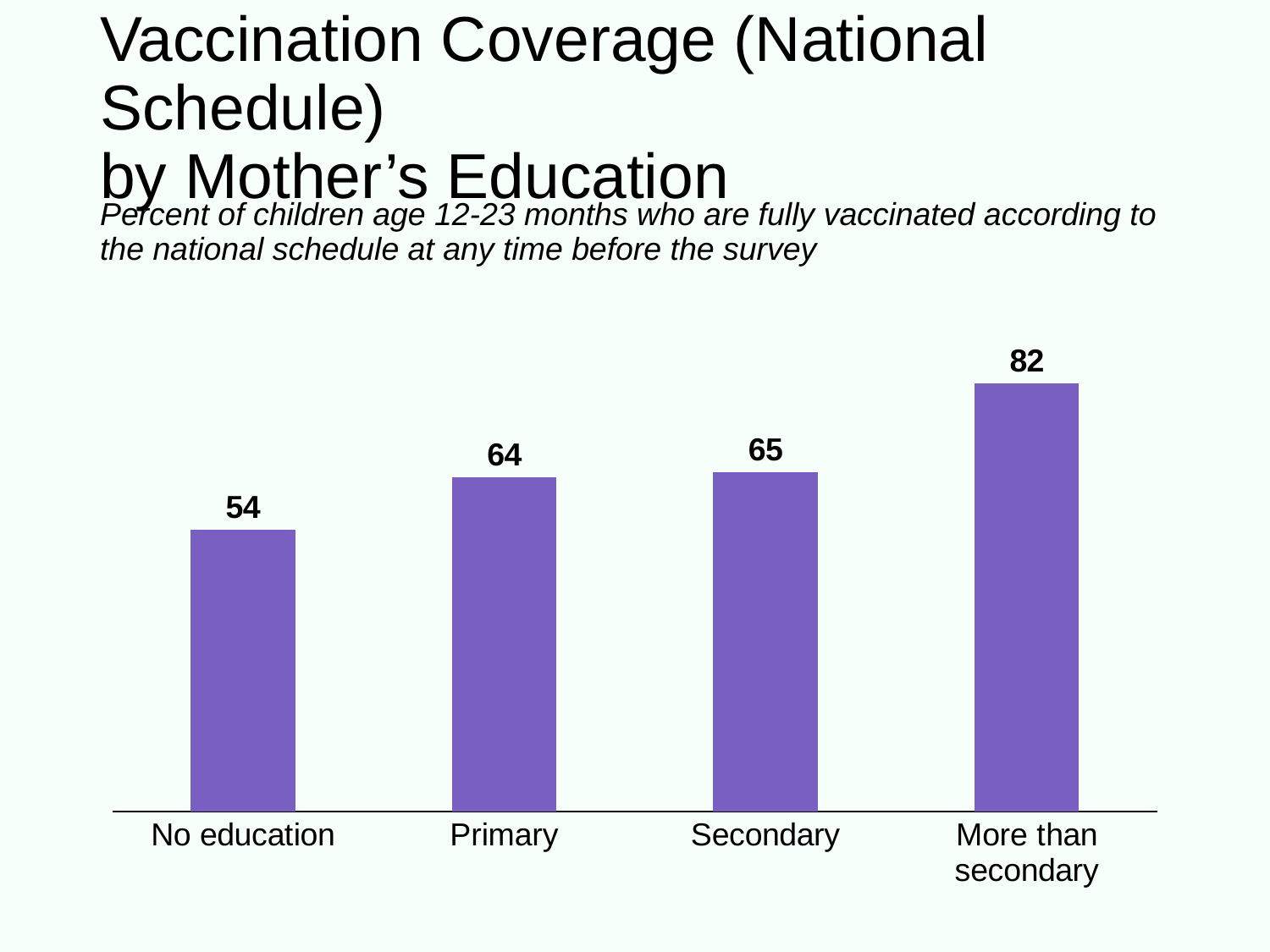

# Vaccination Coverage (National Schedule) by Mother’s Education
Percent of children age 12-23 months who are fully vaccinated according to the national schedule at any time before the survey

### Chart

| Category | Column1 |
|---|---|
| No education | 54.0 |
| Primary | 64.0 |
| Secondary | 65.0 |
| More than secondary | 82.0 |